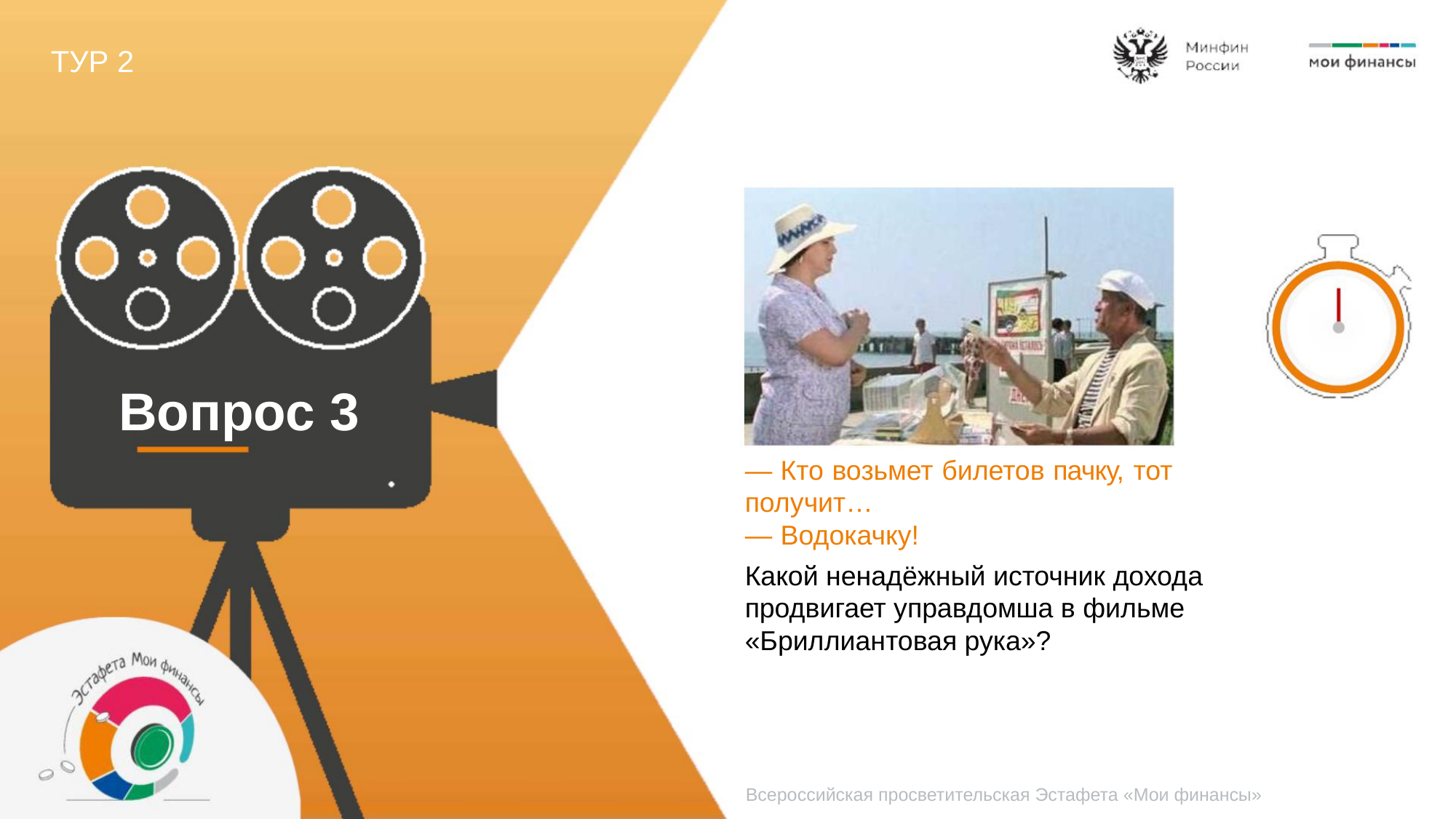

ТУР 2
Вопрос 3
— Кто возьмет билетов пачку, тот
получит…
— Водокачку!
Какой ненадёжный источник дохода
продвигает управдомша в фильме
«Бриллиантовая рука»?
Всероссийская просветительская Эстафета «Мои финансы»